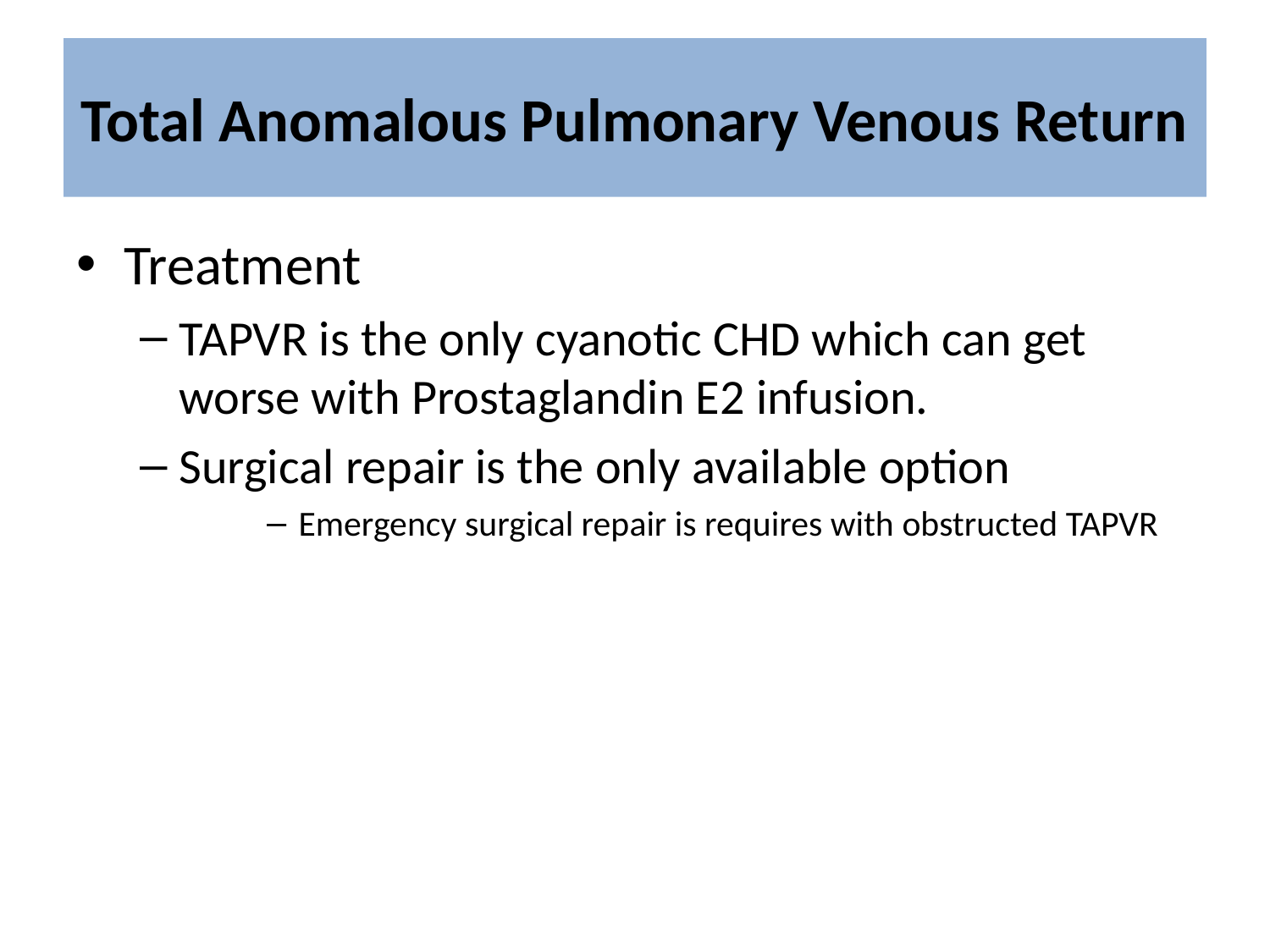

# Total Anomalous Pulmonary Venous Return
Treatment
TAPVR is the only cyanotic CHD which can get worse with Prostaglandin E2 infusion.
Surgical repair is the only available option
Emergency surgical repair is requires with obstructed TAPVR